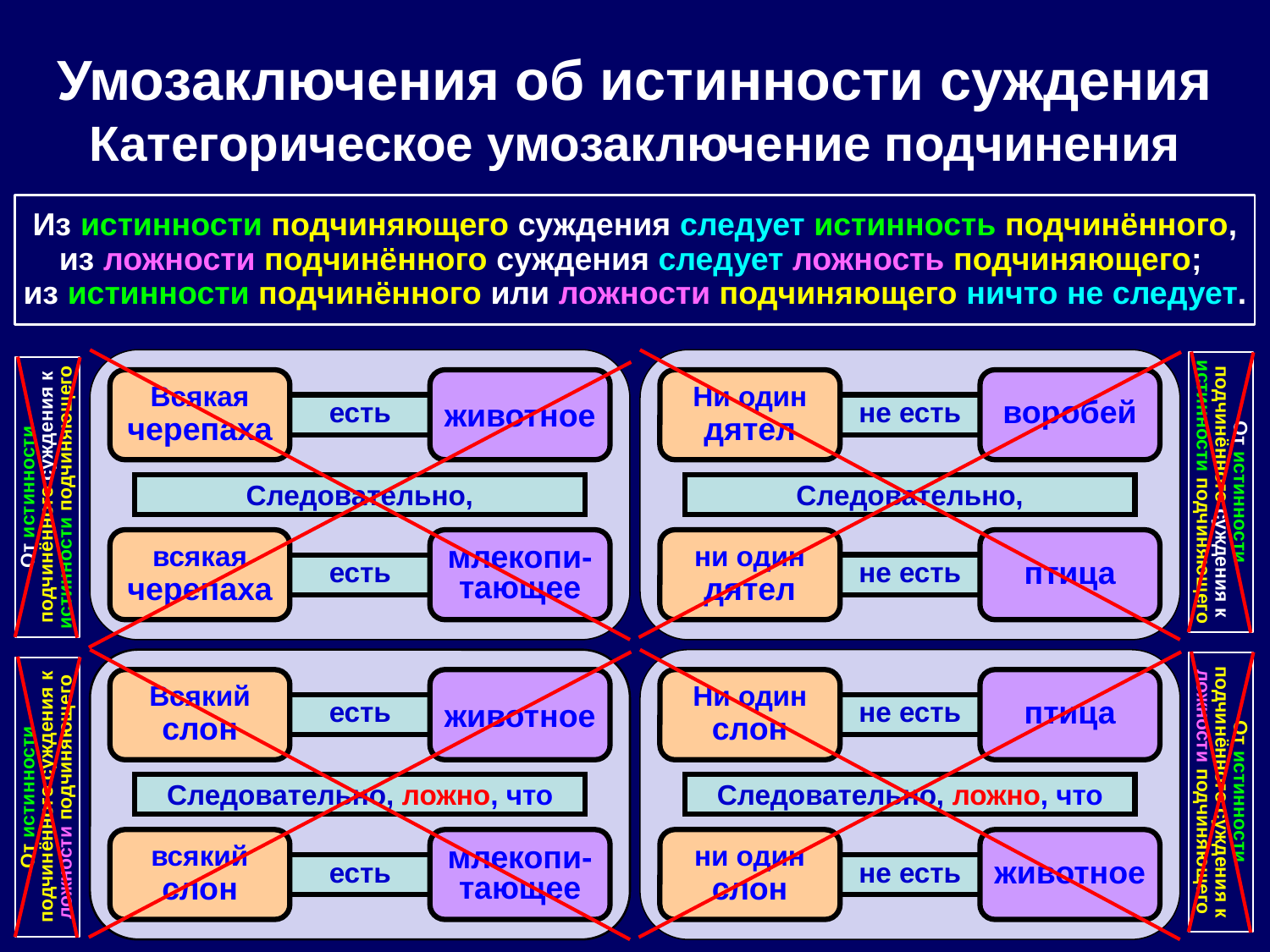

Умозаключения об истинности суждения Категорическое умозаключение подчинения
Из истинности подчиняющего суждения следует истинность подчинённого, из ложности подчинённого суждения следует ложность подчиняющего;
из истинности подчинённого или ложности подчиняющего ничто не следует.

Всякая
черепаха
животное
Ни один
дятел
воробей
есть
не есть
От истинности подчинённого суждения к истинности подчиняющего
От истинности подчинённого суждения к истинности подчиняющего
Следовательно,
Следовательно,
всякая
черепаха
млекопи-тающее
ни один
дятел
птица
не есть
есть

Всякий
слон
животное
Ни один
слон
птица
есть
не есть
От истинности подчинённого суждения к ложности подчиняющего
От истинности подчинённого суждения к ложности подчиняющего
Следовательно, ложно, что
Следовательно, ложно, что
всякий
слон
млекопи-тающее
ни один
слон
животное
есть
не есть